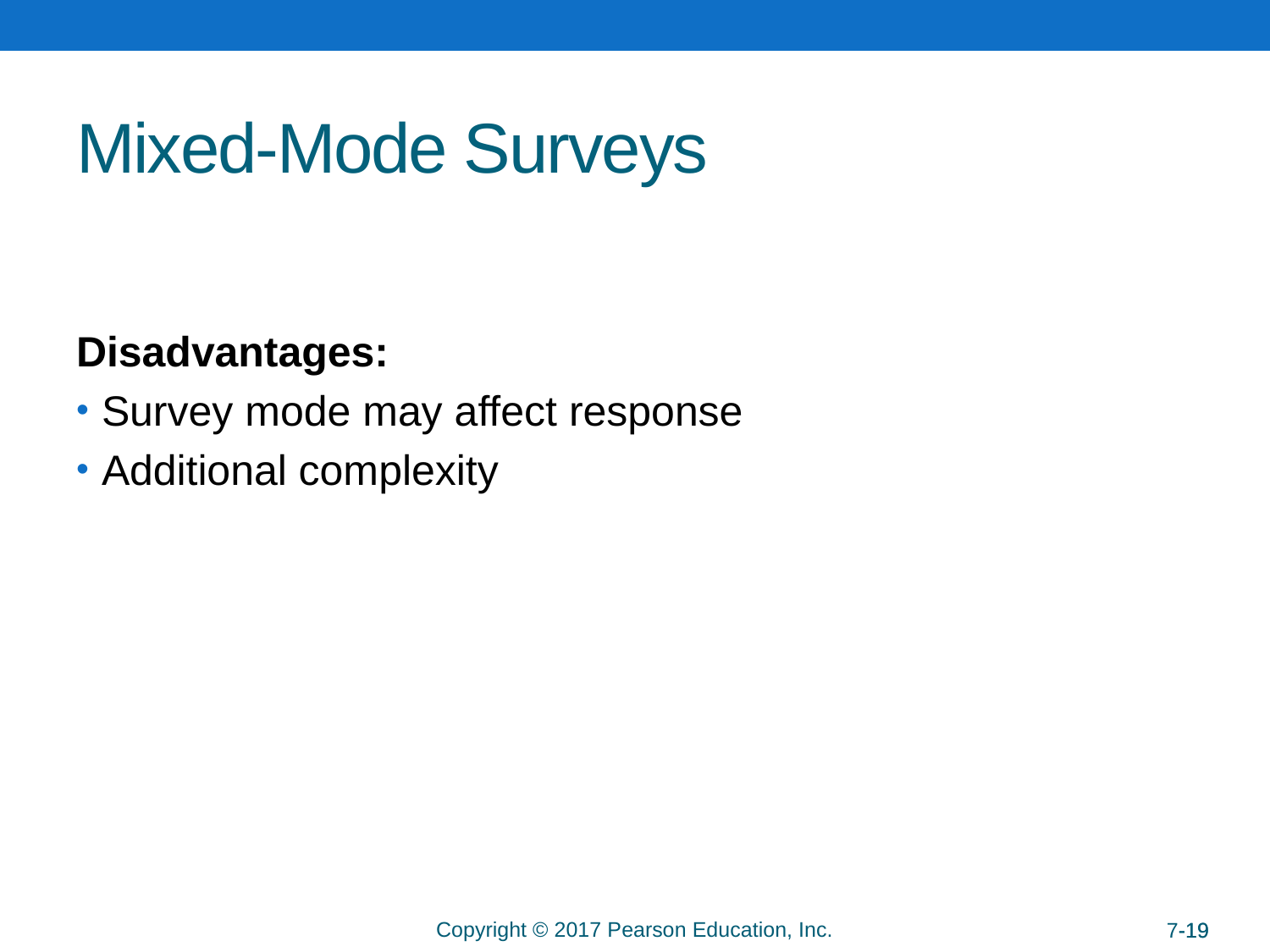

# Mixed-Mode Surveys
Disadvantages:
Survey mode may affect response
Additional complexity